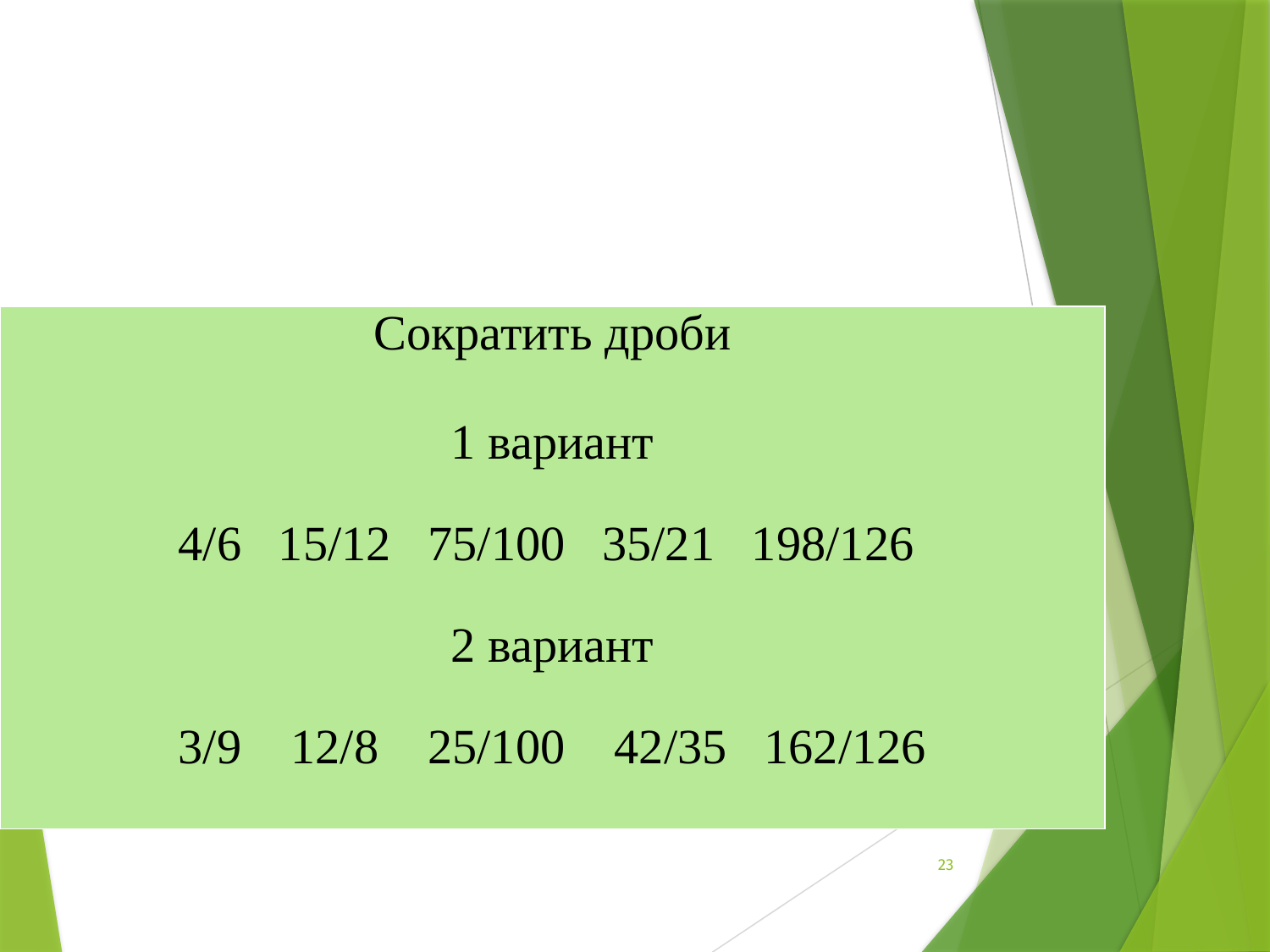

#
| Сократить дроби 1 вариант 4/6 15/12 75/100 35/21 198/126 2 вариант 3/9 12/8 25/100 42/35 162/126 |
| --- |
23